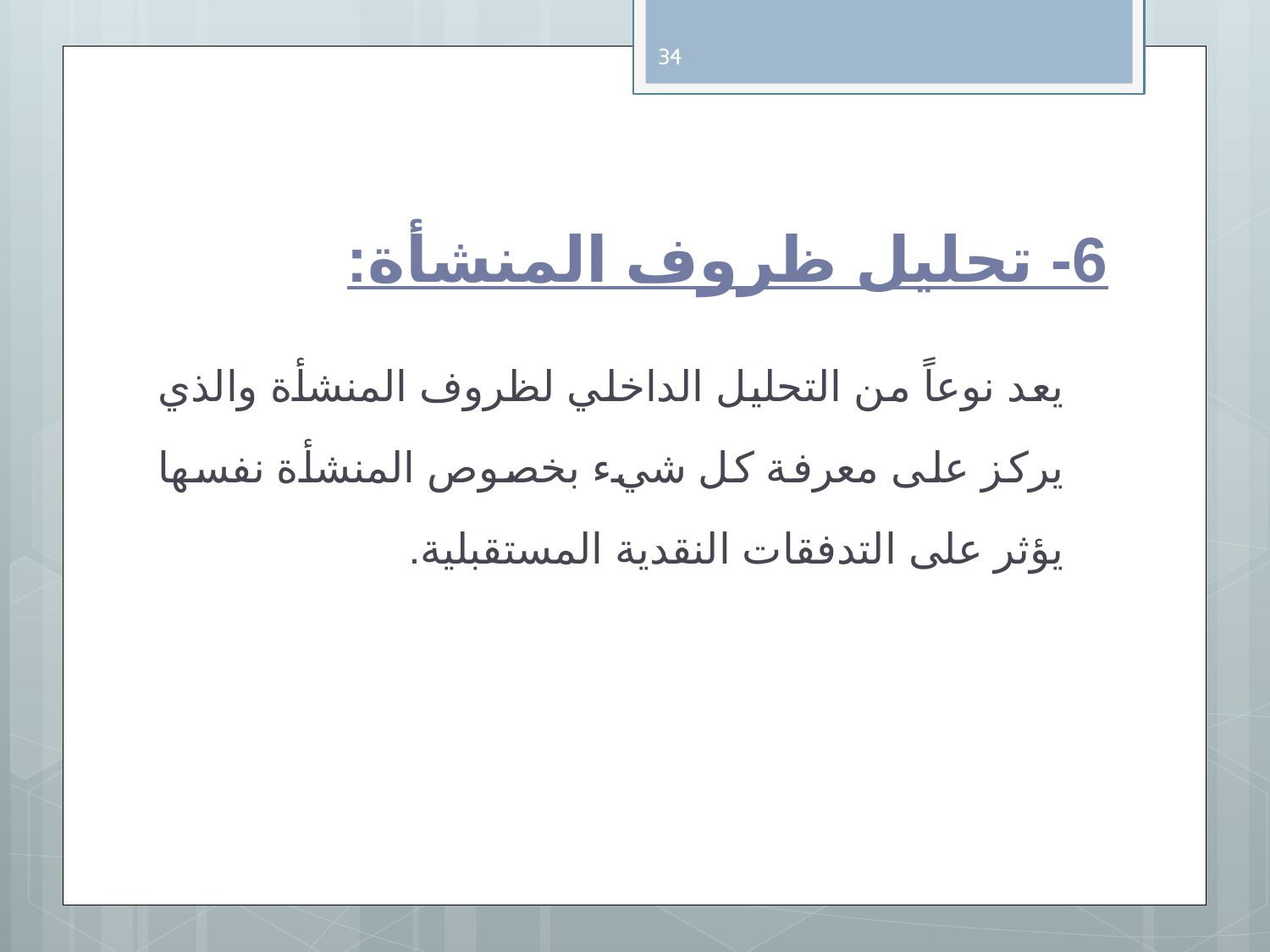

34
# 6- تحليل ظروف المنشأة:
يعد نوعاً من التحليل الداخلي لظروف المنشأة والذي يركز على معرفة كل شيء بخصوص المنشأة نفسها يؤثر على التدفقات النقدية المستقبلية.